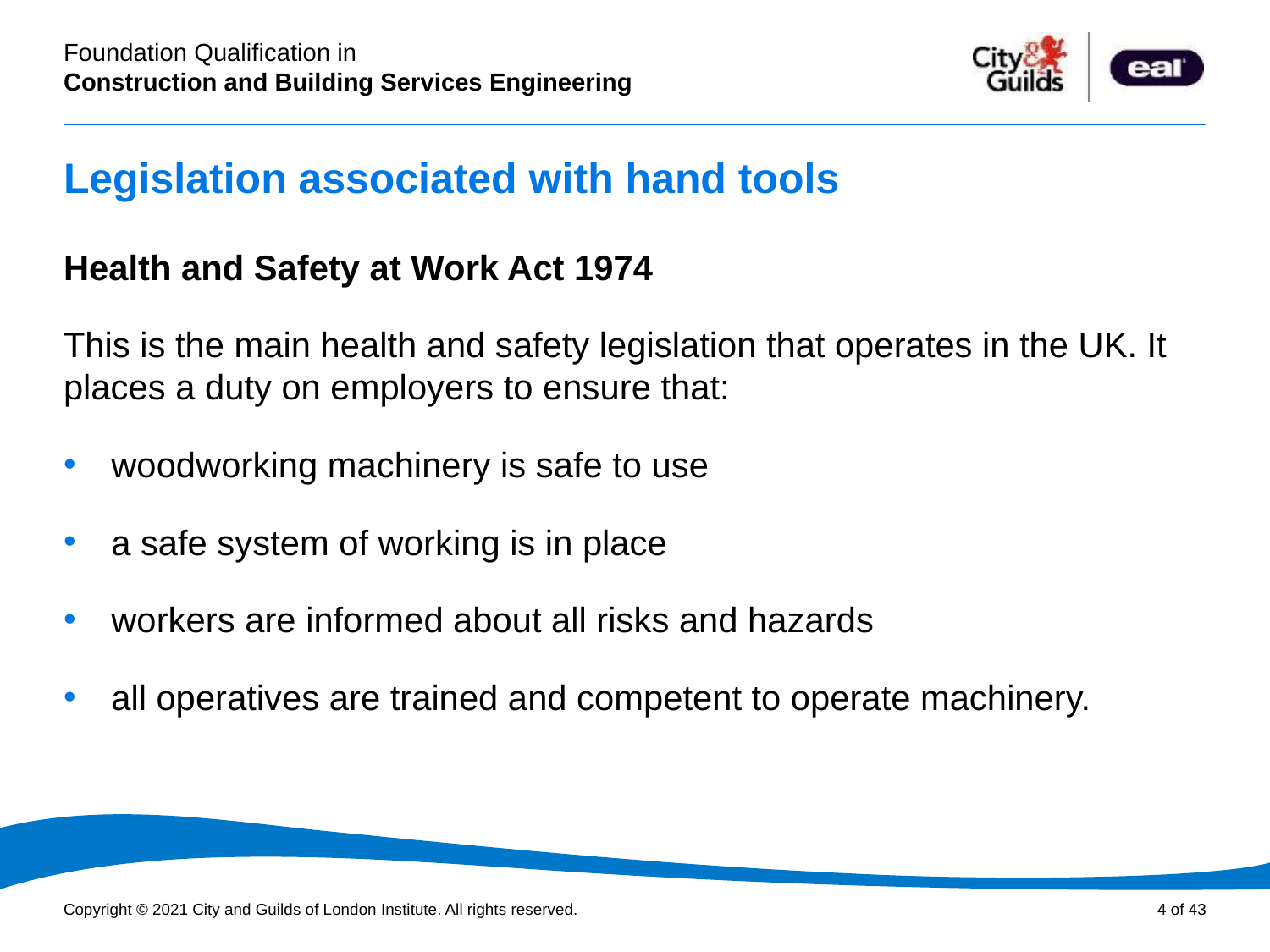

# Legislation associated with hand tools

Health and Safety at Work Act 1974
This is the main health and safety legislation that operates in the UK. It places a duty on employers to ensure that:
woodworking machinery is safe to use
a safe system of working is in place
workers are informed about all risks and hazards
all operatives are trained and competent to operate machinery.